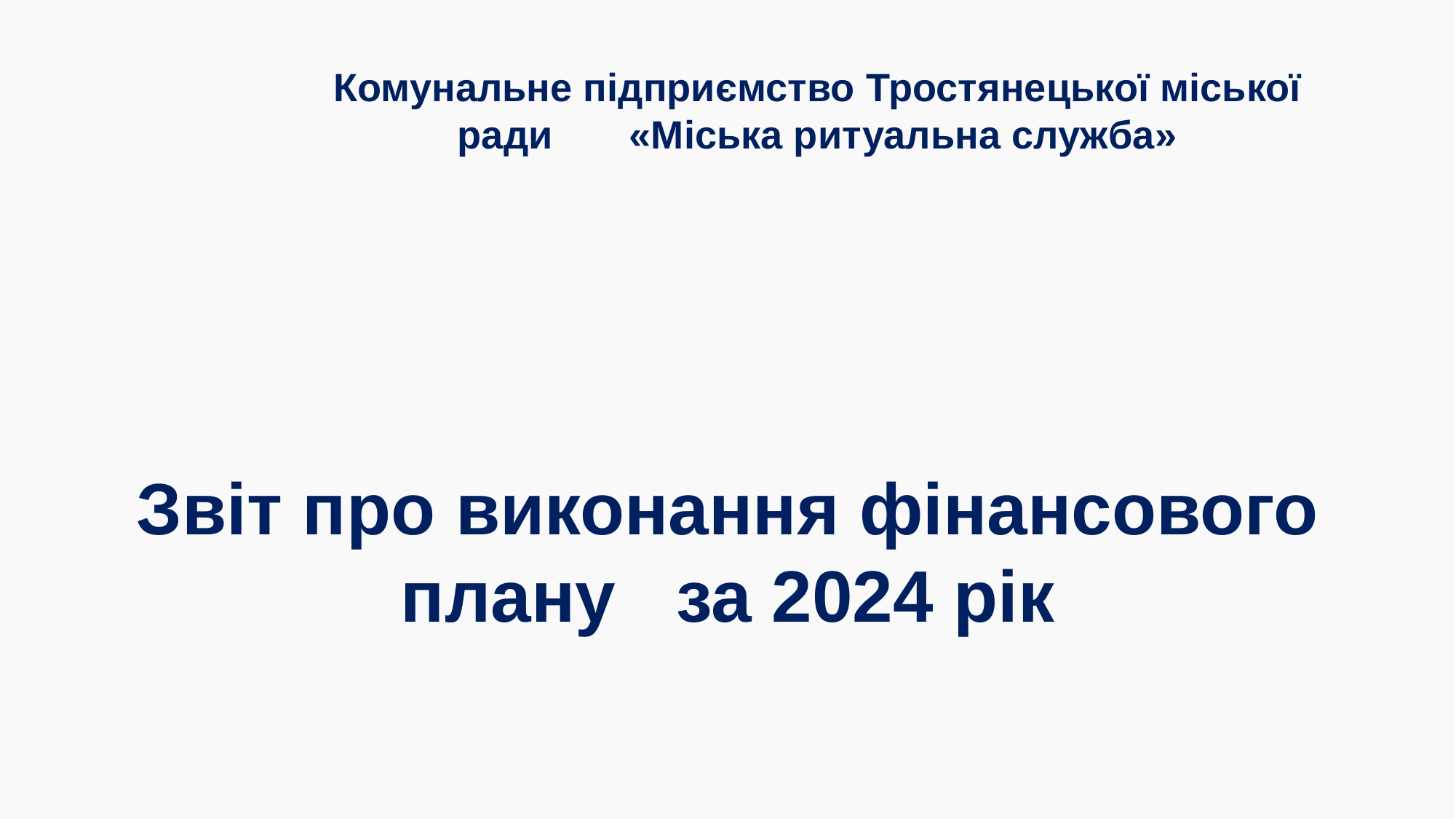

Комунальне підприємство Тростянецької міської ради       «Міська ритуальна служба»

Звіт про виконання фінансового плану   за 2024 рік